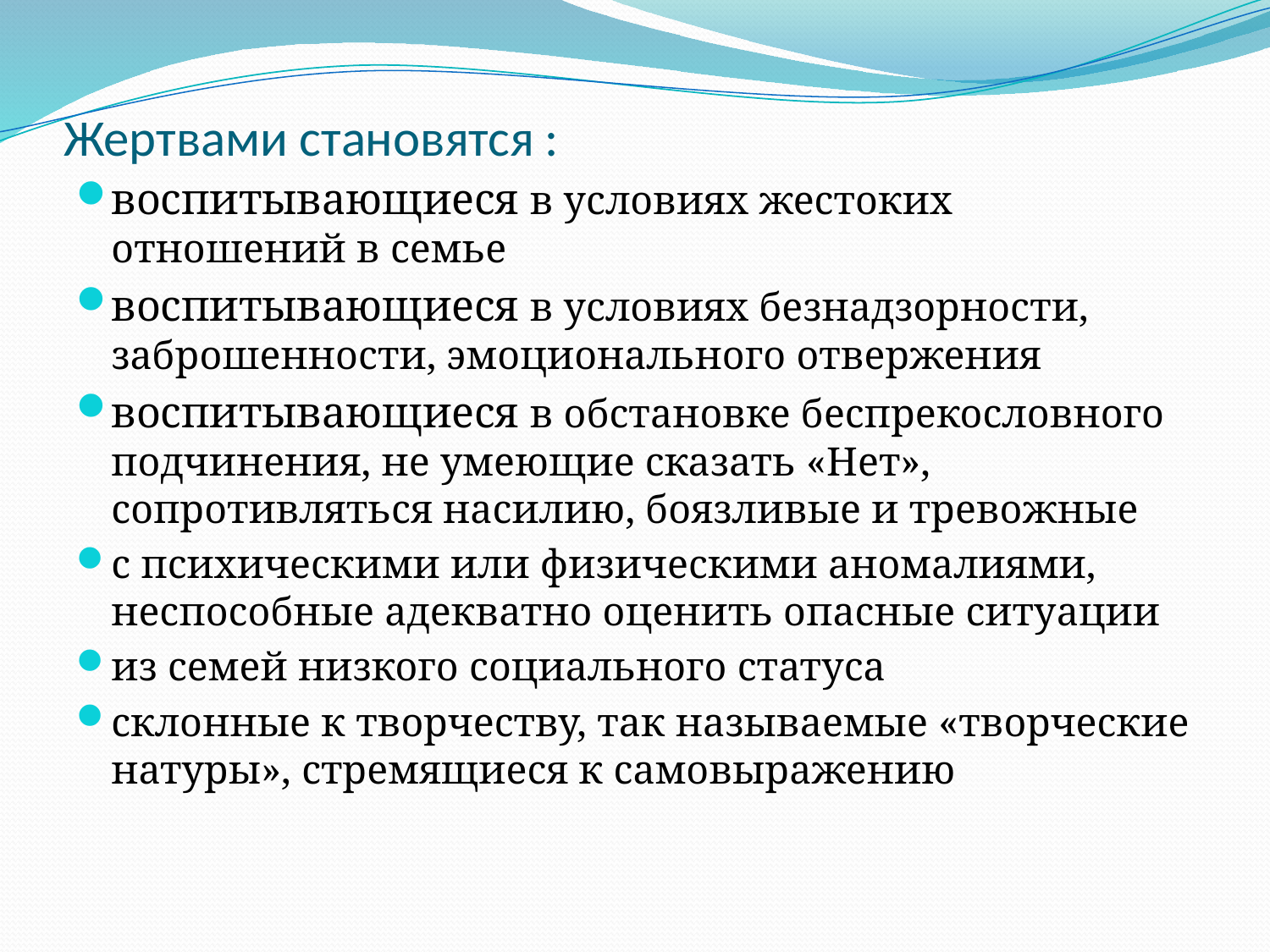

# Жертвами становятся :
воспитывающиеся в условиях жестоких отношений в семье
воспитывающиеся в условиях безнадзорности, заброшенности, эмоционального отвержения
воспитывающиеся в обстановке беспрекословного подчинения, не умеющие сказать «Нет», сопротивляться насилию, боязливые и тревожные
с психическими или физическими аномалиями, неспособные адекватно оценить опасные ситуации
из семей низкого социального статуса
склонные к творчеству, так называемые «творческие натуры», стремящиеся к самовыражению